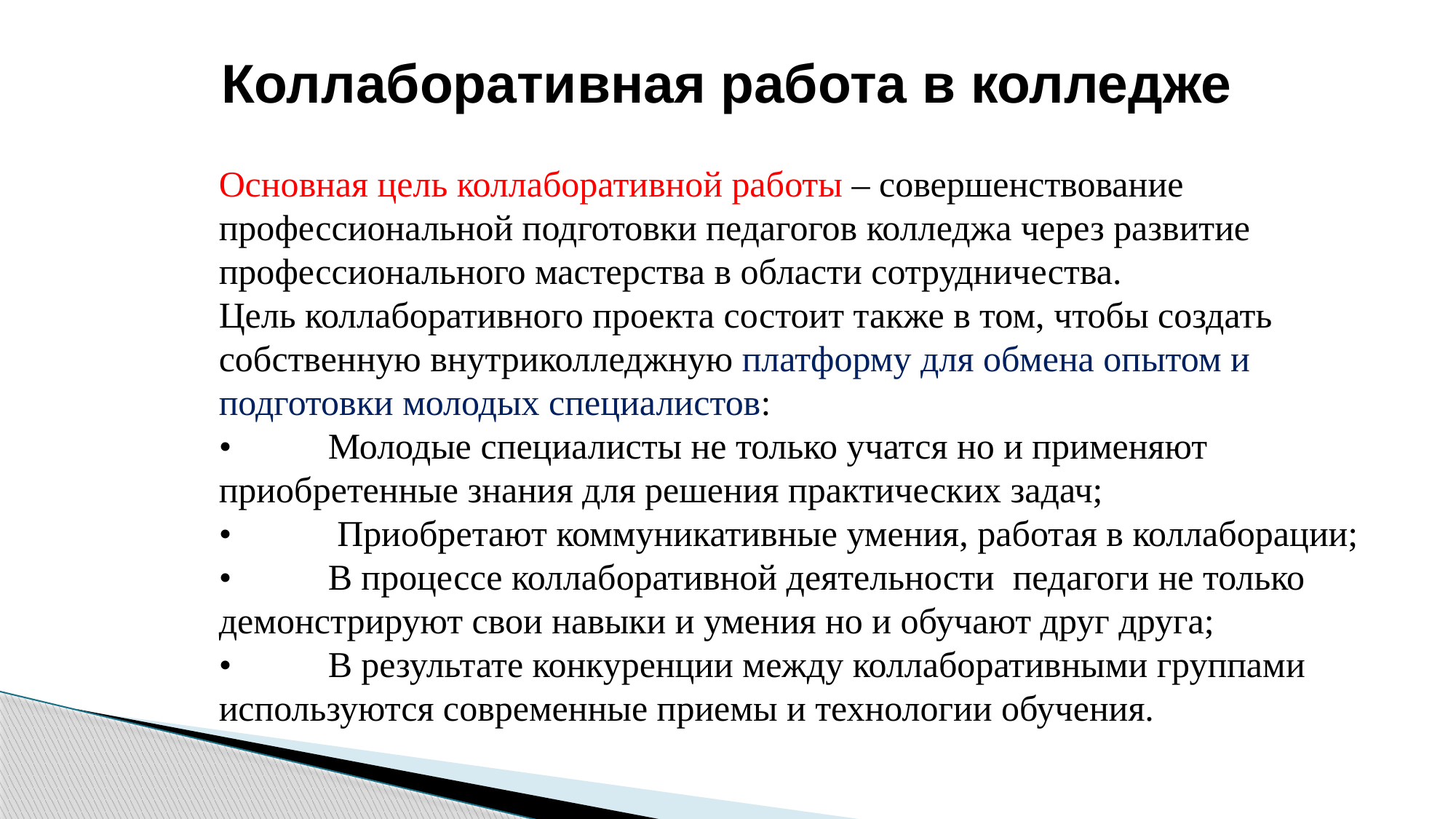

Коллаборативная работа в колледже
Основная цель коллаборативной работы – совершенствование профессиональной подготовки педагогов колледжа через развитие профессионального мастерства в области сотрудничества.
Цель коллаборативного проекта состоит также в том, чтобы создать собственную внутриколледжную платформу для обмена опытом и подготовки молодых специалистов:
•	Молодые специалисты не только учатся но и применяют приобретенные знания для решения практических задач;
•	 Приобретают коммуникативные умения, работая в коллаборации;
•	В процессе коллаборативной деятельности  педагоги не только демонстрируют свои навыки и умения но и обучают друг друга;
•	В результате конкуренции между коллаборативными группами используются современные приемы и технологии обучения.